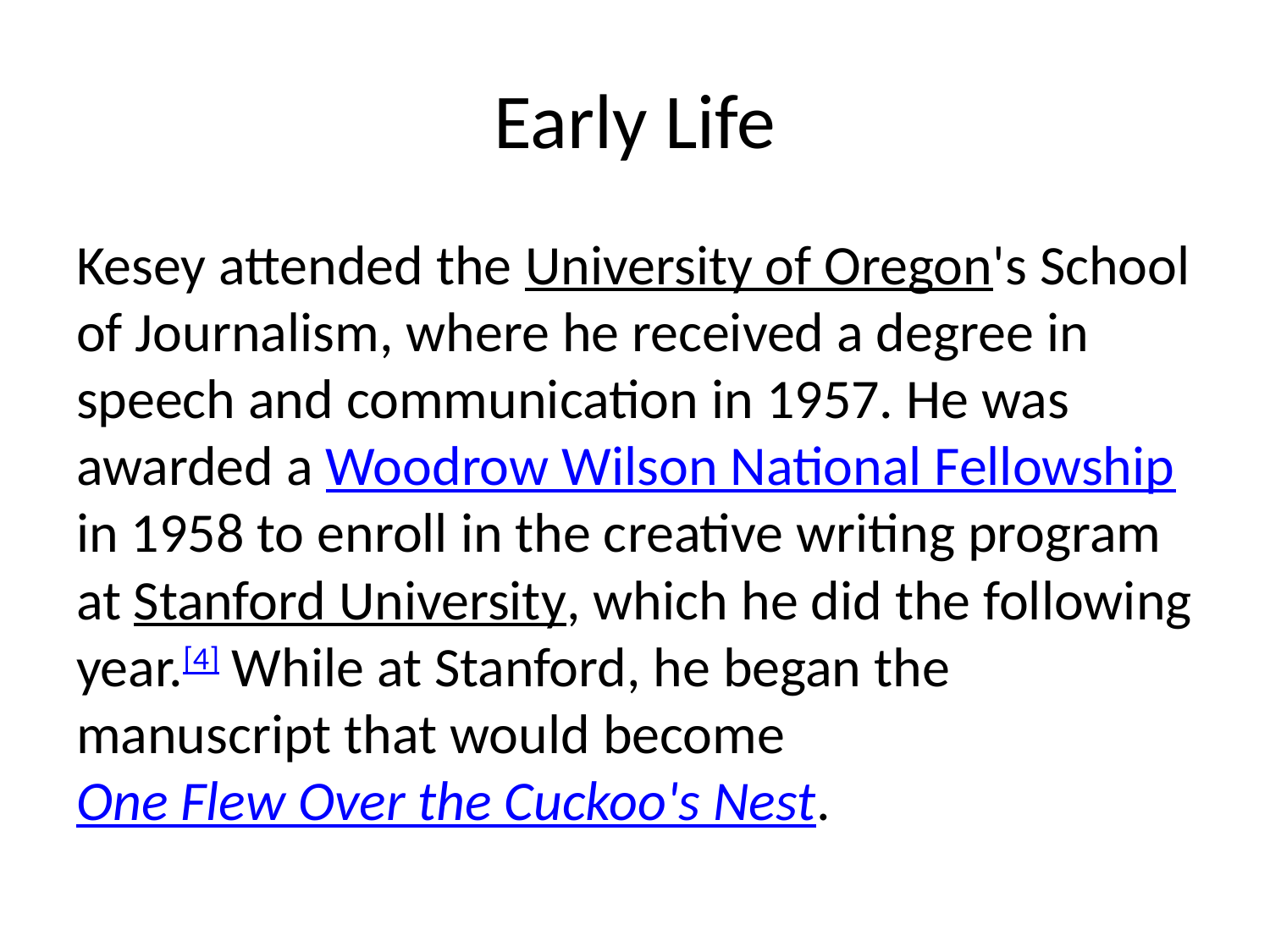

# Early Life
Kesey attended the University of Oregon's School of Journalism, where he received a degree in speech and communication in 1957. He was awarded a Woodrow Wilson National Fellowship in 1958 to enroll in the creative writing program at Stanford University, which he did the following year.[4] While at Stanford, he began the manuscript that would become One Flew Over the Cuckoo's Nest.